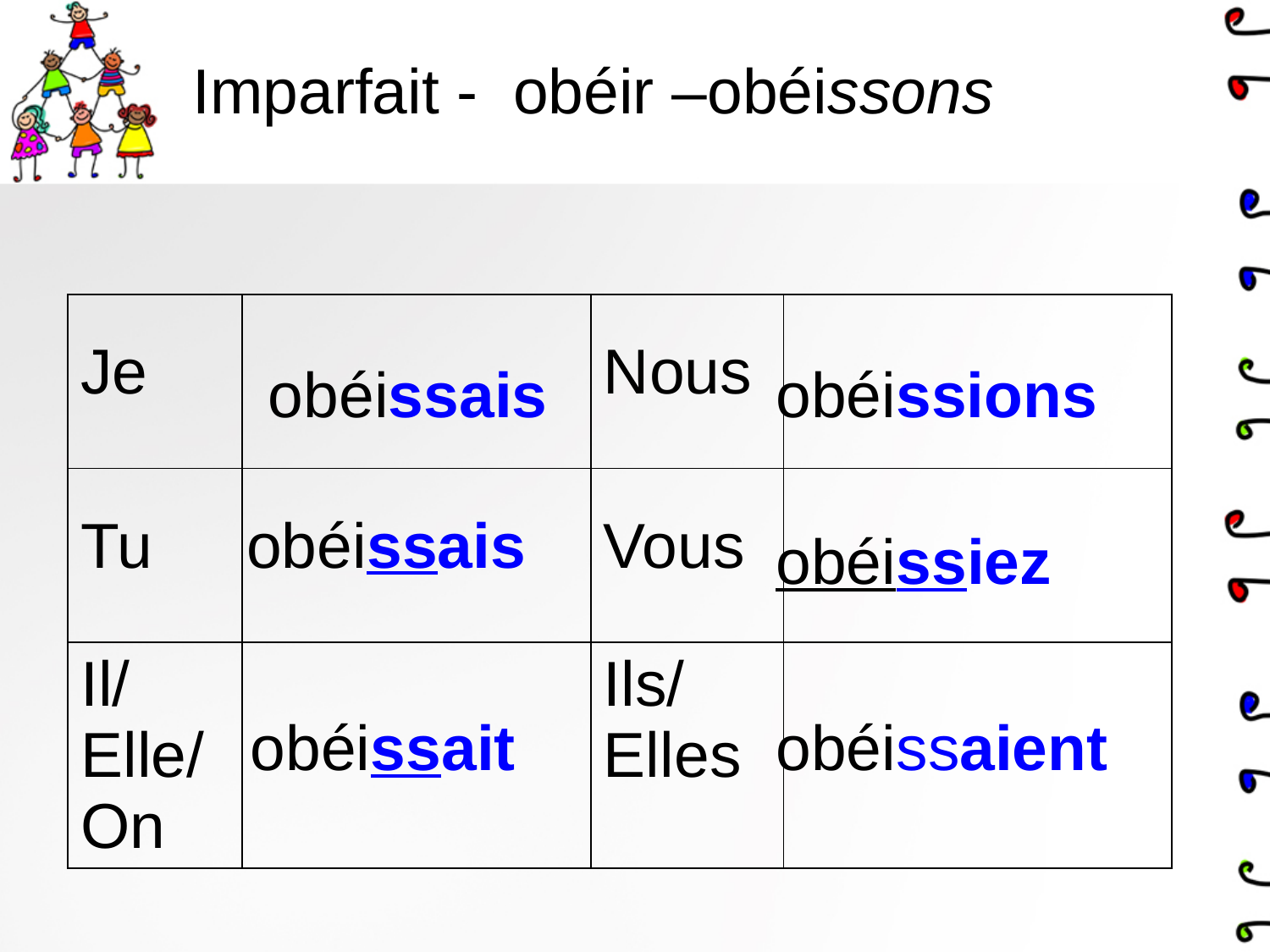

# Imparfait -  obéir –obéissons

| Je |  | Nous |  |
| --- | --- | --- | --- |
| Tu |  | Vous |  |
| Il/ Elle/ On |  | Ils/ Elles |  |
obéissais
obéissions
obéissais
obéissiez
obéissait
obéissaient